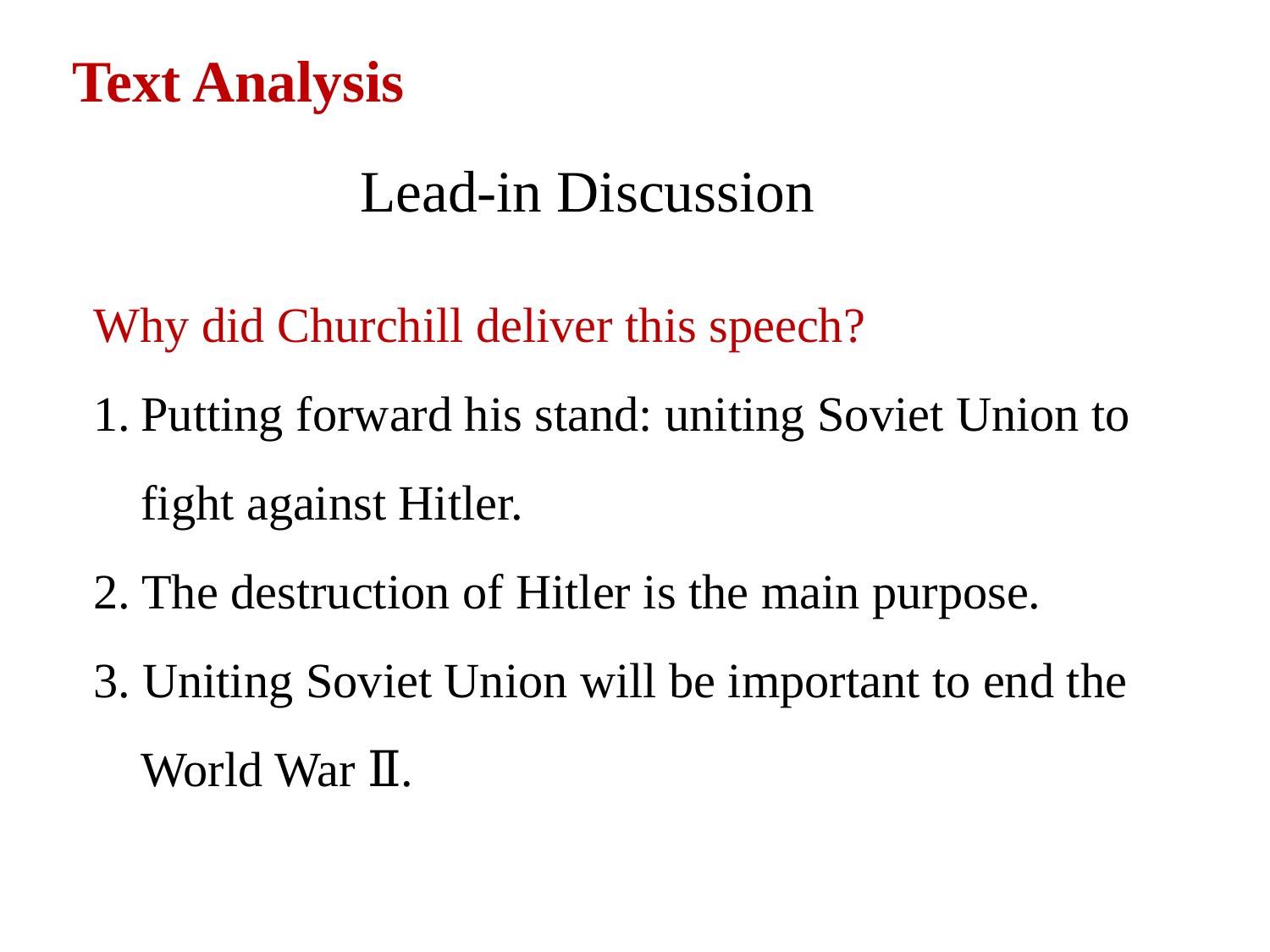

Text Analysis
Lead-in Discussion
Why did Churchill deliver this speech?
Putting forward his stand: uniting Soviet Union to fight against Hitler.
2. The destruction of Hitler is the main purpose.
3. Uniting Soviet Union will be important to end the World War Ⅱ.